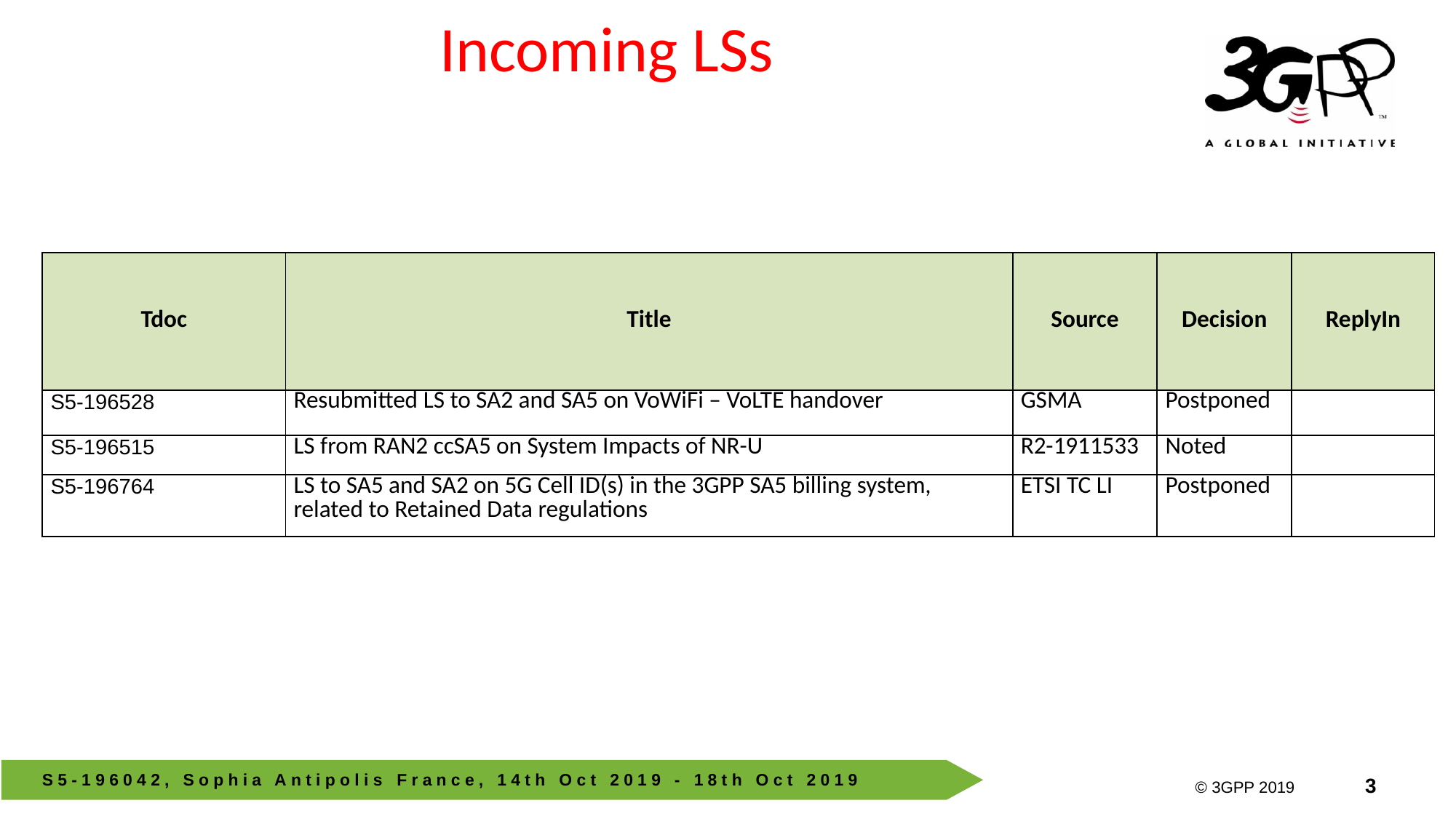

# Incoming LSs
| Tdoc | Title | Source | Decision | ReplyIn |
| --- | --- | --- | --- | --- |
| S5-196528 | Resubmitted LS to SA2 and SA5 on VoWiFi – VoLTE handover | GSMA | Postponed |  |
| S5-196515 | LS from RAN2 ccSA5 on System Impacts of NR-U | R2-1911533 | Noted |  |
| S5-196764 | LS to SA5 and SA2 on 5G Cell ID(s) in the 3GPP SA5 billing system, related to Retained Data regulations | ETSI TC LI | Postponed |  |